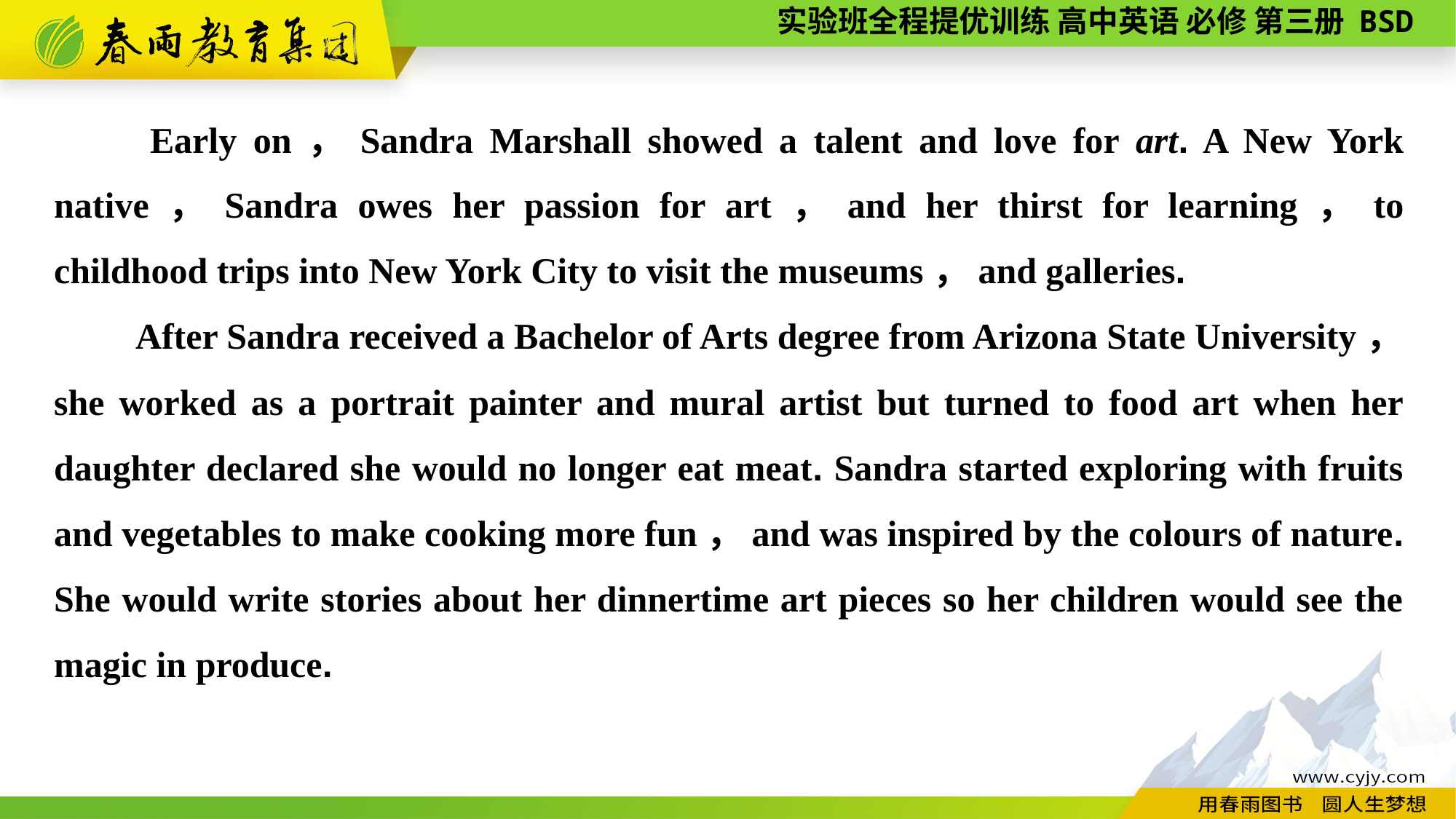

Early on，Sandra Marshall showed a talent and love for art. A New York native，Sandra owes her passion for art，and her thirst for learning，to childhood trips into New York City to visit the museums，and galleries.
　　After Sandra received a Bachelor of Arts degree from Arizona State University，she worked as a portrait painter and mural artist but turned to food art when her daughter declared she would no longer eat meat. Sandra started exploring with fruits and vegetables to make cooking more fun，and was inspired by the colours of nature. She would write stories about her dinnertime art pieces so her children would see the magic in produce.